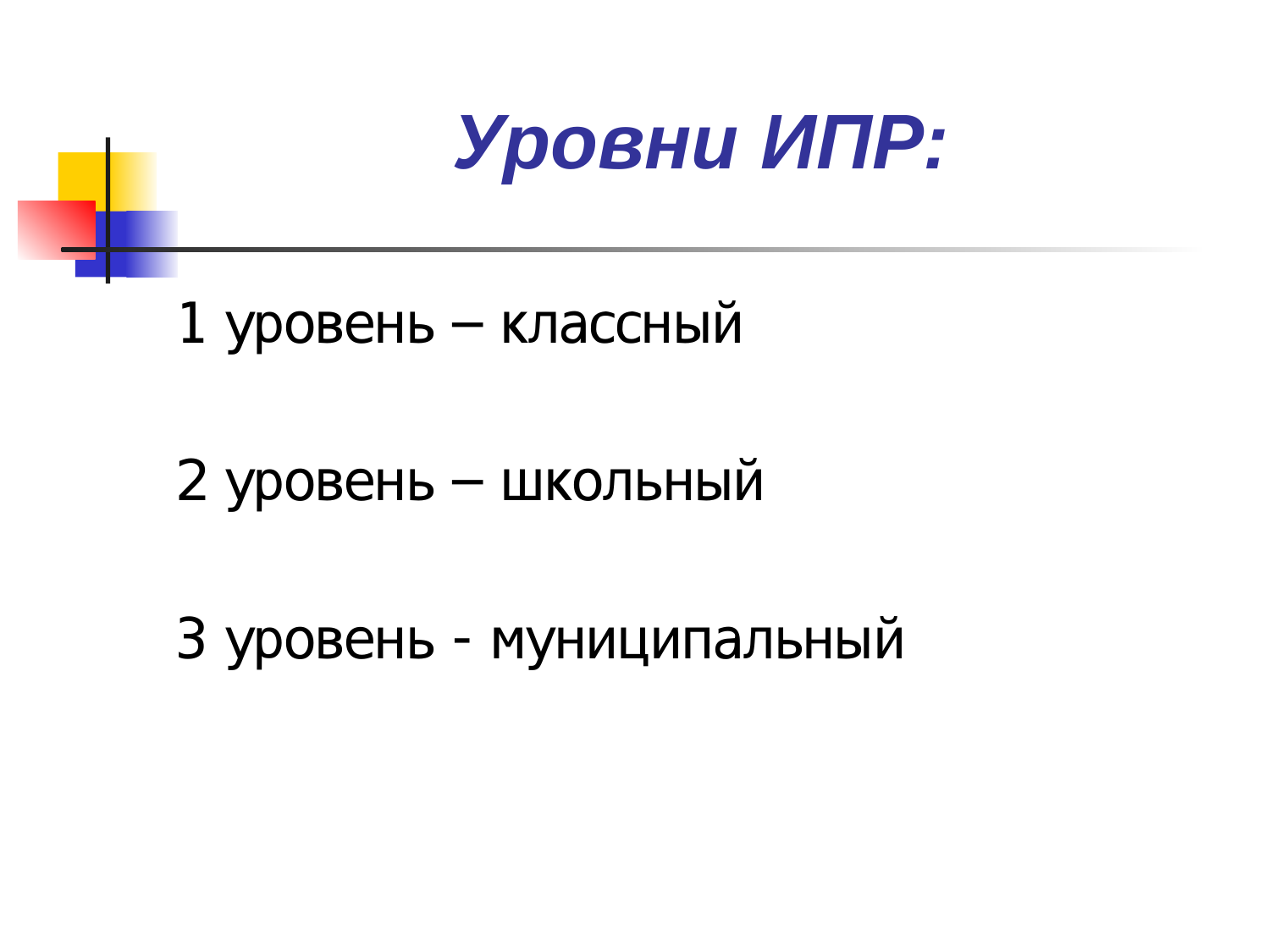

# Уровни ИПР:
1 уровень – классный

2 уровень – школьный

3 уровень - муниципальный